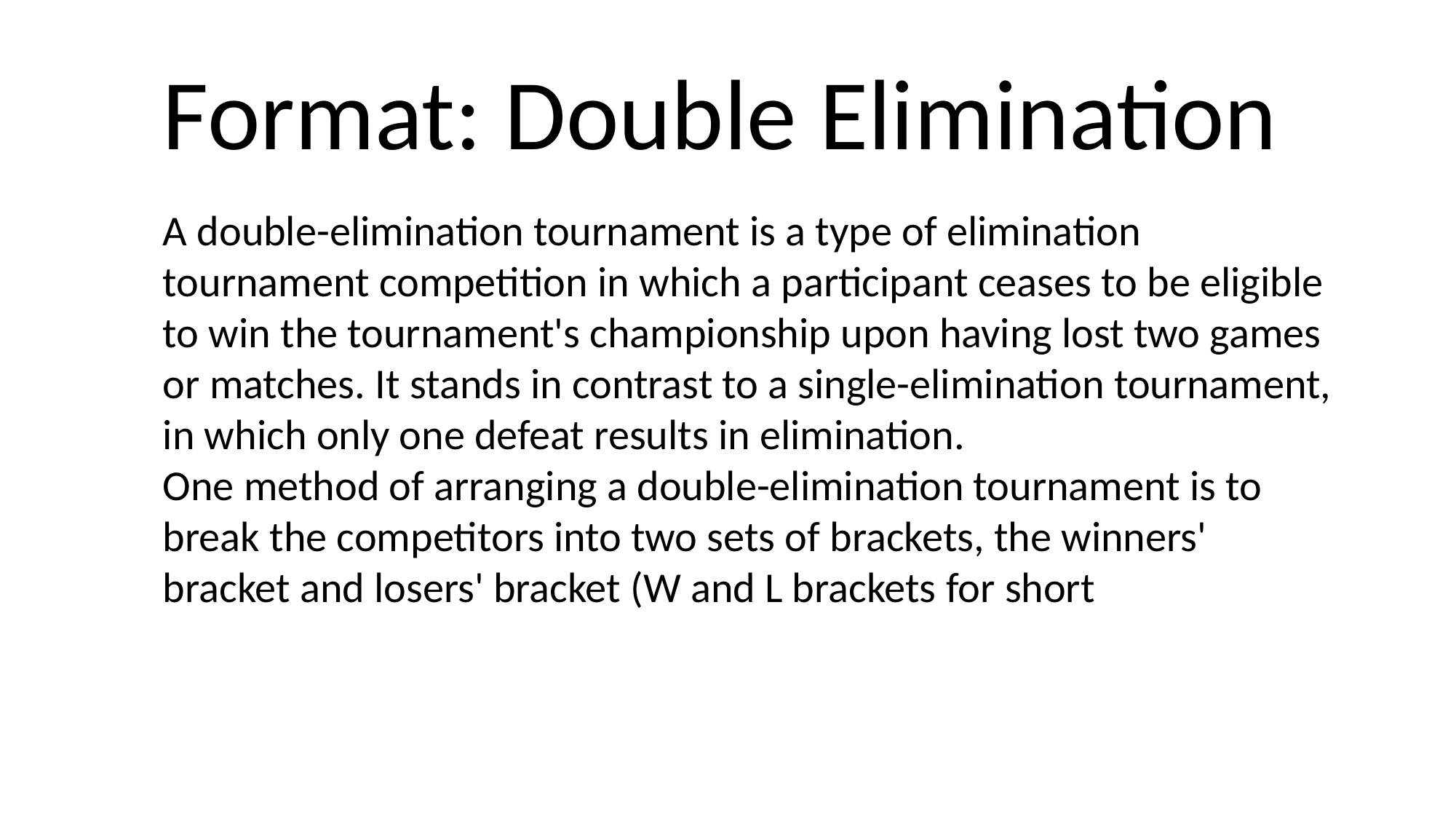

Format: Double Elimination
A double-elimination tournament is a type of elimination tournament competition in which a participant ceases to be eligible to win the tournament's championship upon having lost two games or matches. It stands in contrast to a single-elimination tournament, in which only one defeat results in elimination.
One method of arranging a double-elimination tournament is to break the competitors into two sets of brackets, the winners' bracket and losers' bracket (W and L brackets for short